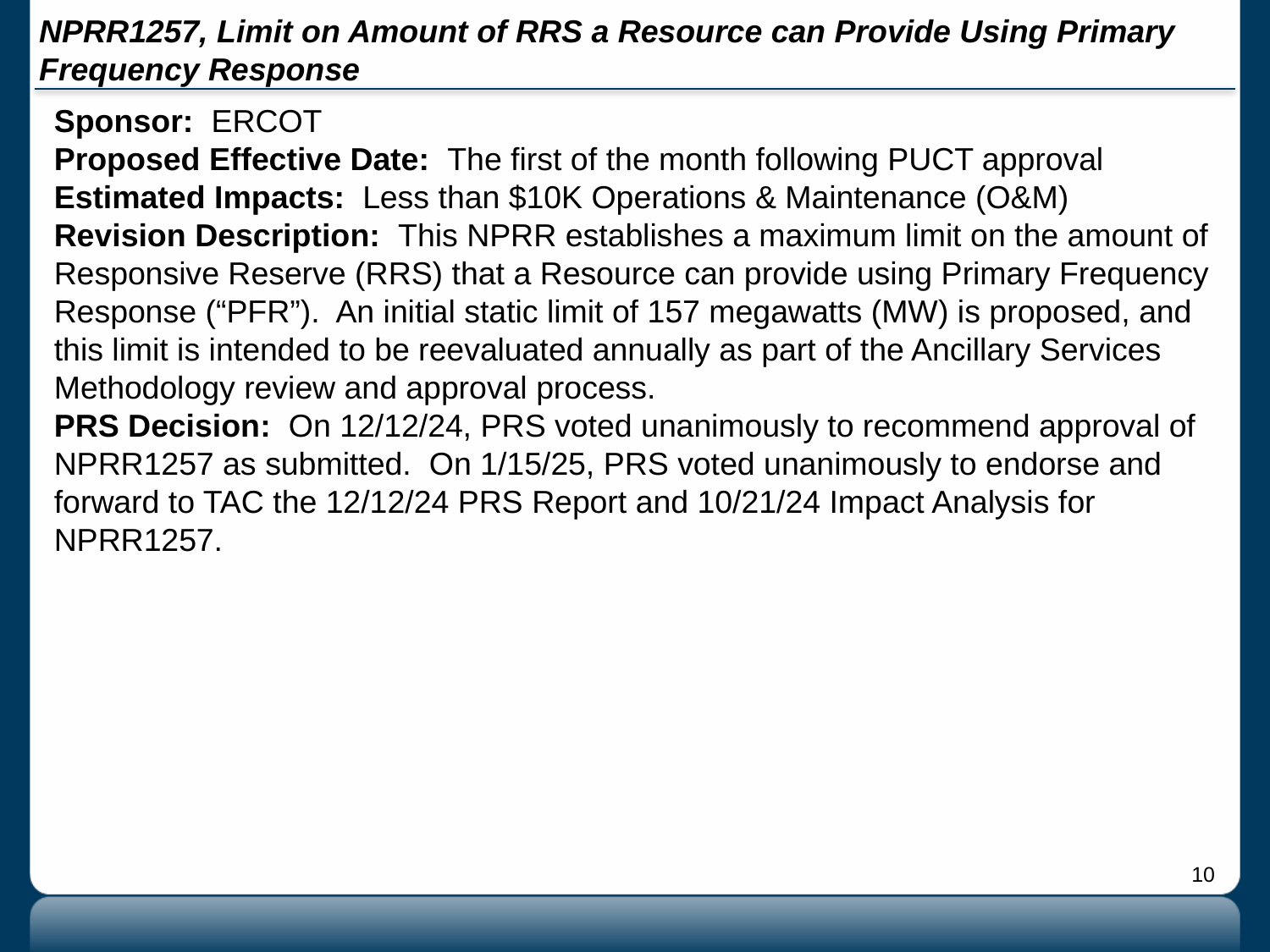

# NPRR1257, Limit on Amount of RRS a Resource can Provide Using Primary Frequency Response
Sponsor:  ERCOT
Proposed Effective Date:  The first of the month following PUCT approval
Estimated Impacts:  Less than $10K Operations & Maintenance (O&M)
Revision Description:  This NPRR establishes a maximum limit on the amount of Responsive Reserve (RRS) that a Resource can provide using Primary Frequency Response (“PFR”).  An initial static limit of 157 megawatts (MW) is proposed, and this limit is intended to be reevaluated annually as part of the Ancillary Services Methodology review and approval process.
PRS Decision:  On 12/12/24, PRS voted unanimously to recommend approval of NPRR1257 as submitted.  On 1/15/25, PRS voted unanimously to endorse and forward to TAC the 12/12/24 PRS Report and 10/21/24 Impact Analysis for NPRR1257.